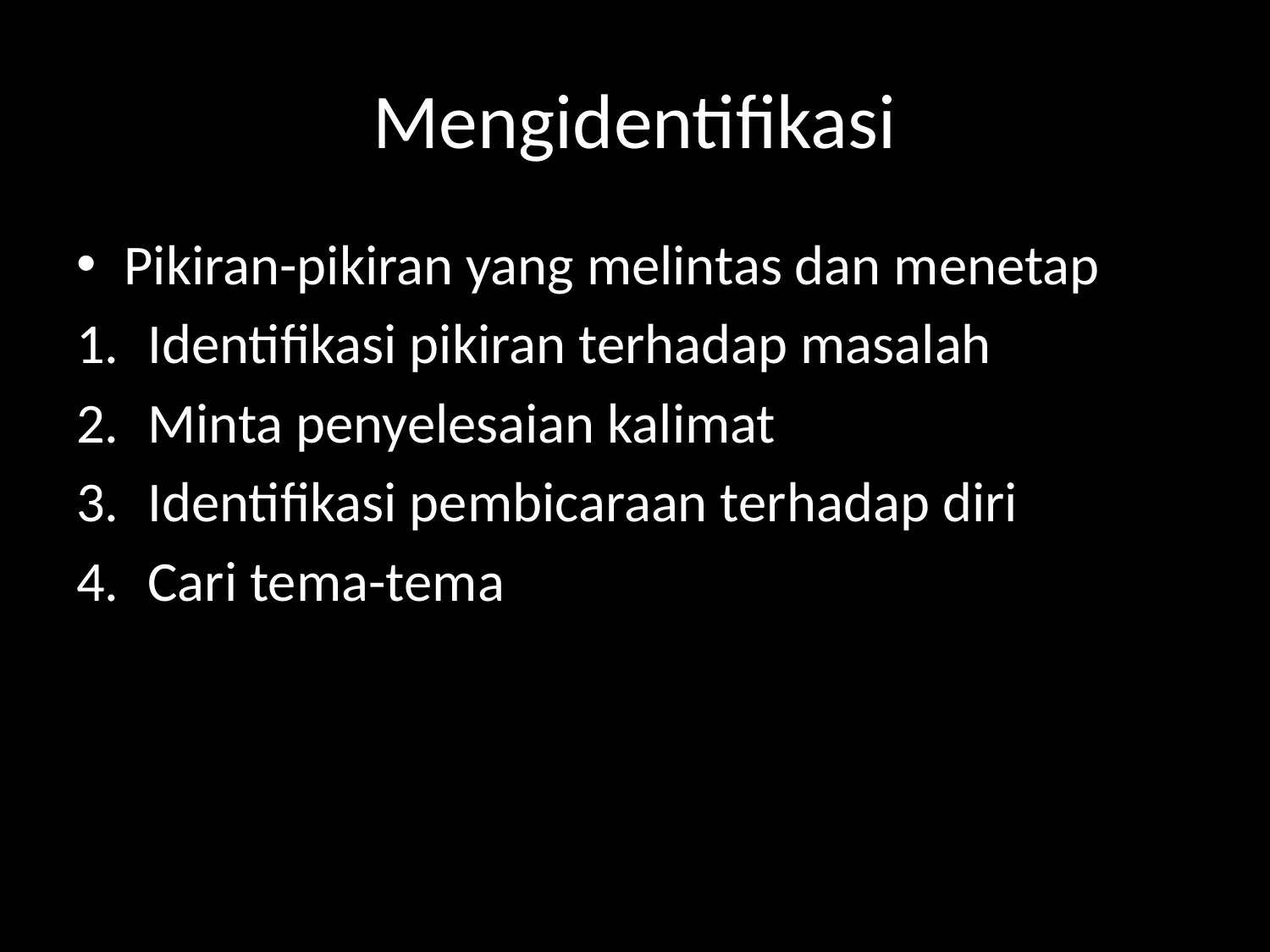

# Mengidentifikasi
Pikiran-pikiran yang melintas dan menetap
Identifikasi pikiran terhadap masalah
Minta penyelesaian kalimat
Identifikasi pembicaraan terhadap diri
Cari tema-tema